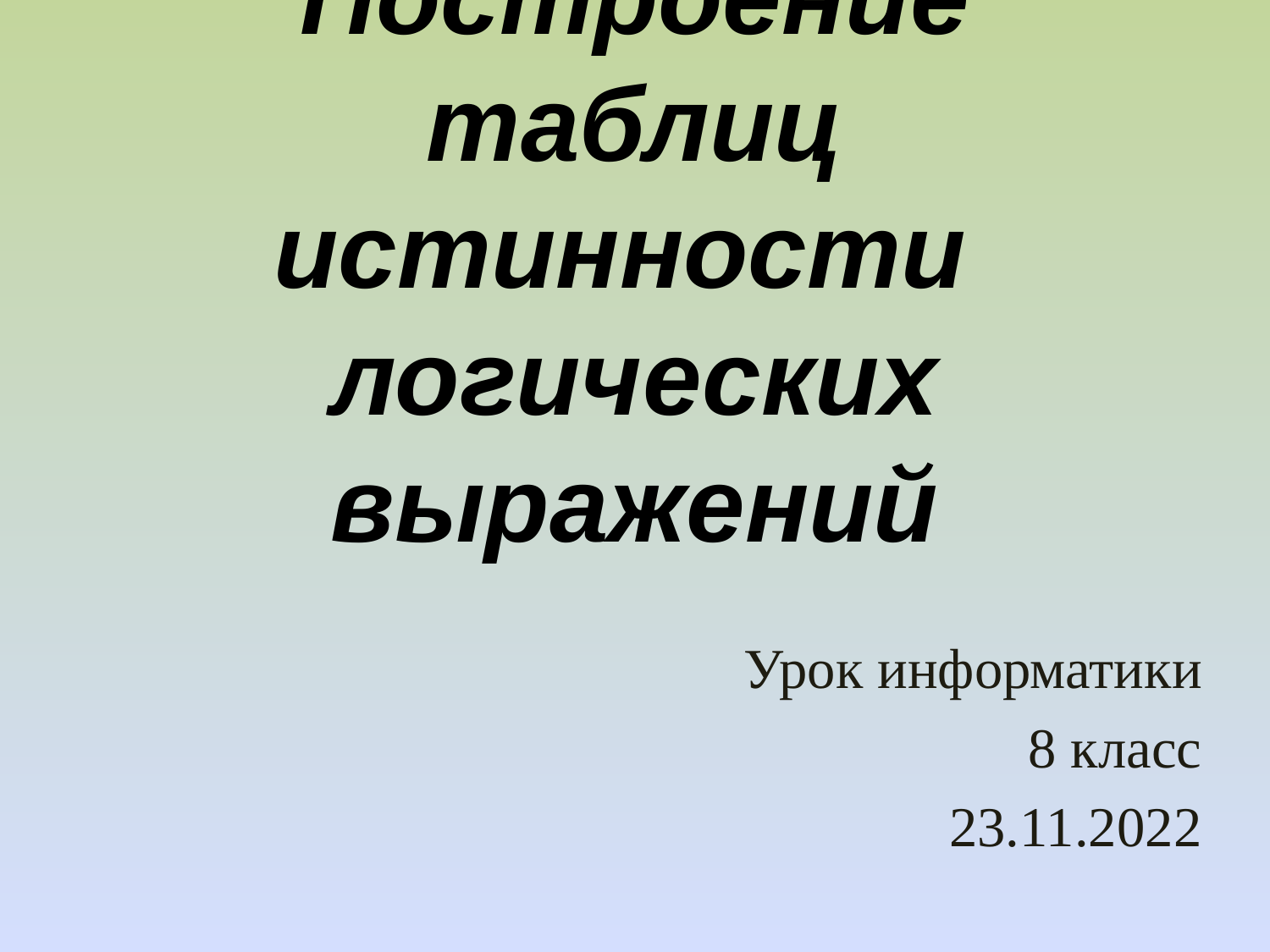

# Построение таблиц истинности  логических выражений
Урок информатики
 8 класс
23.11.2022